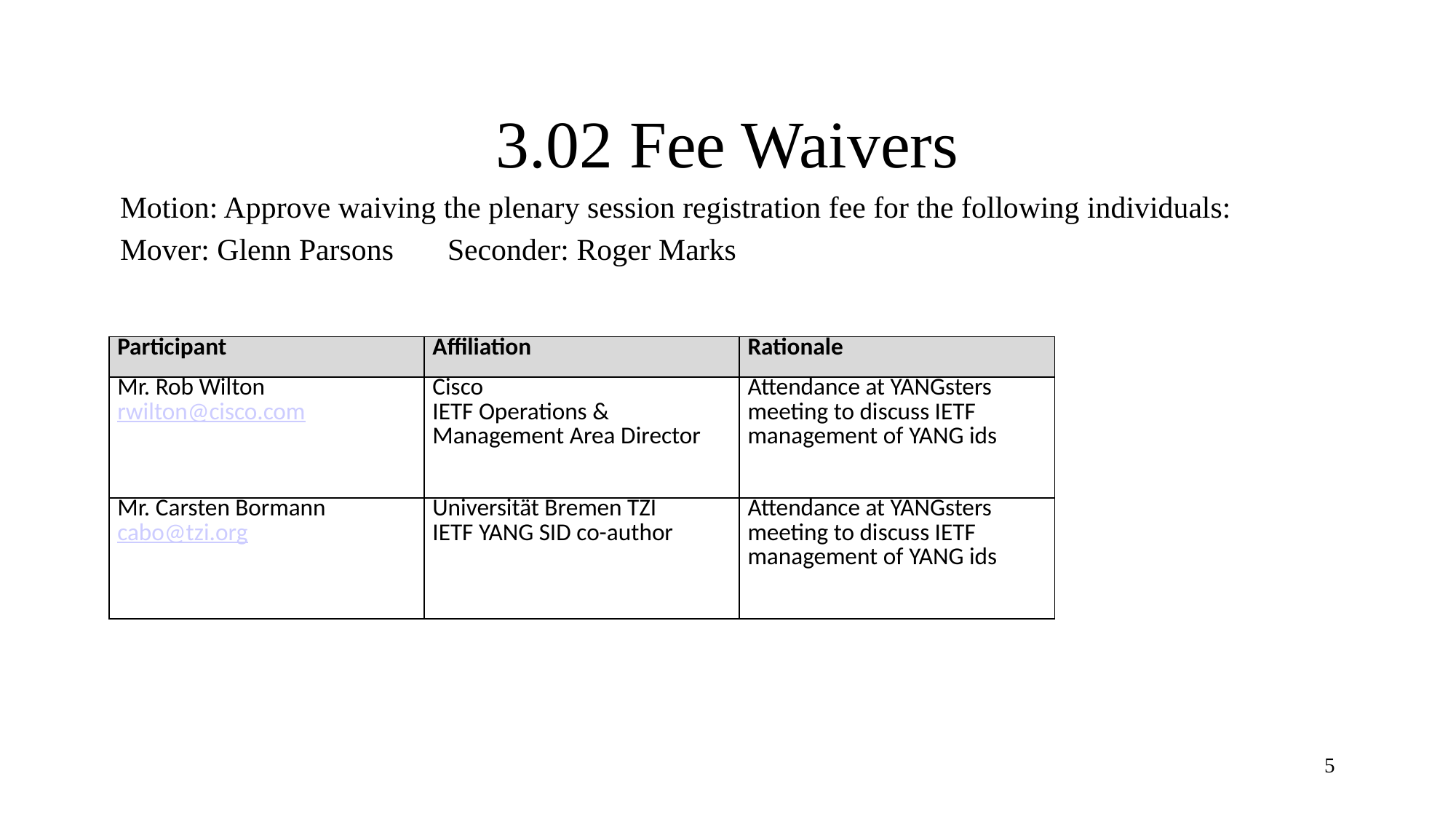

# 3.02 Fee Waivers
Motion: Approve waiving the plenary session registration fee for the following individuals:
Mover: Glenn Parsons 	Seconder: Roger Marks
| Participant | Affiliation | Rationale |
| --- | --- | --- |
| Mr. Rob Wilton rwilton@cisco.com | Cisco IETF Operations & Management Area Director | Attendance at YANGsters meeting to discuss IETF management of YANG ids |
| Mr. Carsten Bormann cabo@tzi.org | Universität Bremen TZI IETF YANG SID co-author | Attendance at YANGsters meeting to discuss IETF management of YANG ids |

5